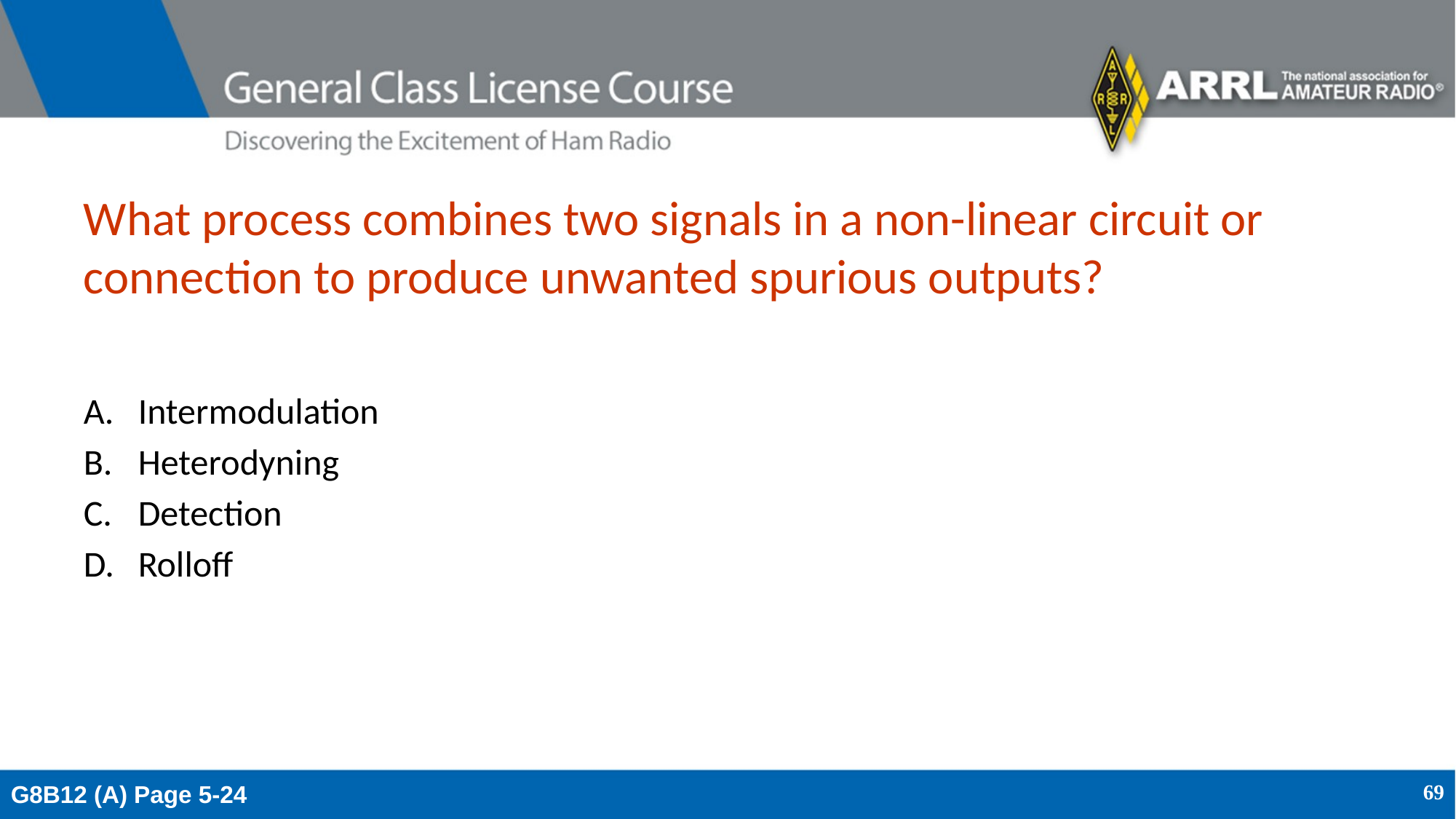

# What process combines two signals in a non-linear circuit or connection to produce unwanted spurious outputs?
Intermodulation
Heterodyning
Detection
Rolloff
G8B12 (A) Page 5-24
69